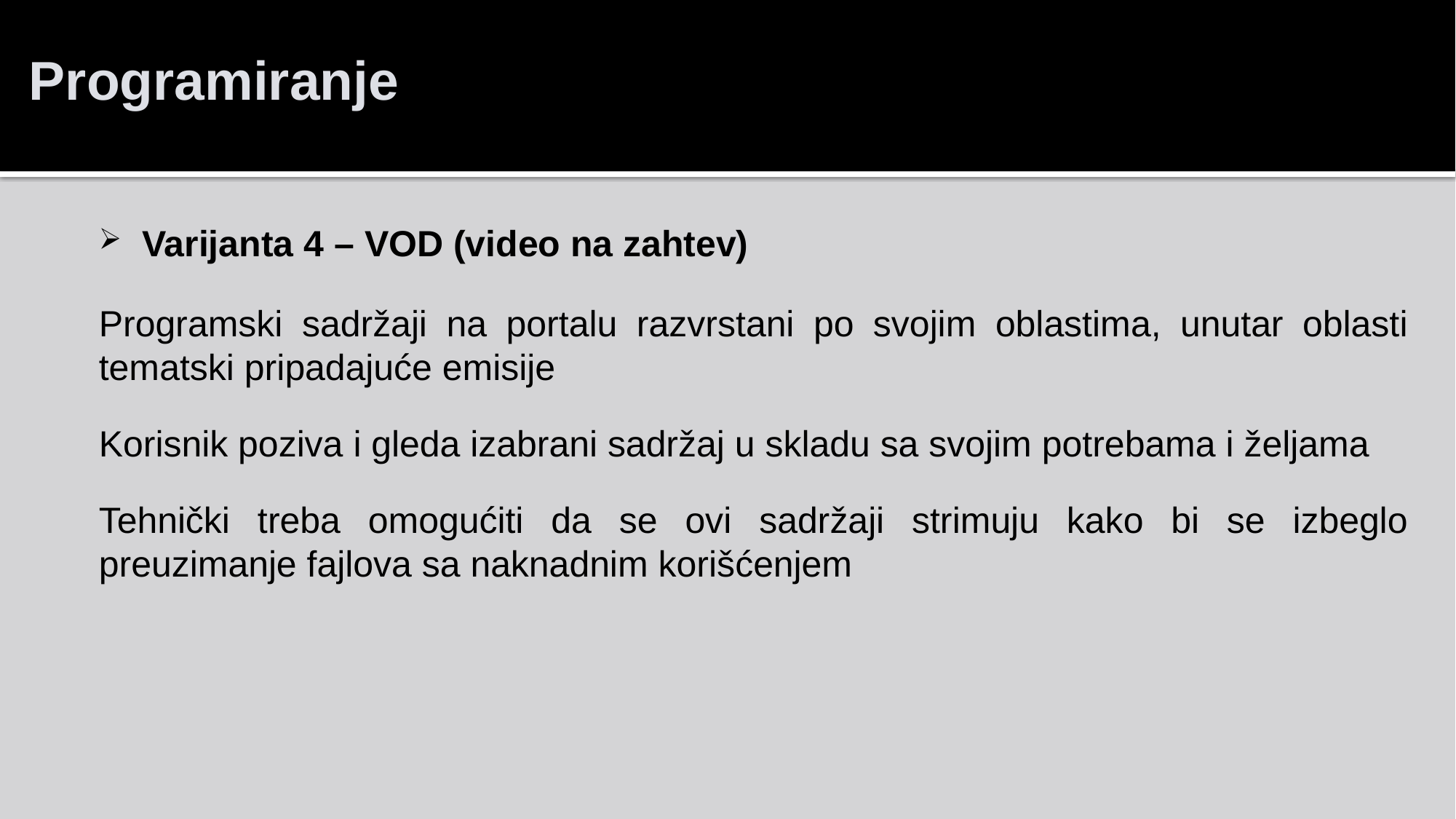

Programiranje

Varijanta 4 – VOD (video na zahtev)

Programski sadržaji na portalu razvrstani po svojim oblastima, unutar oblasti tematski pripadajuće emisije

Korisnik poziva i gleda izabrani sadržaj u skladu sa svojim potrebama i željama

Tehnički treba omogućiti da se ovi sadržaji strimuju kako bi se izbeglo preuzimanje fajlova sa naknadnim korišćenjem